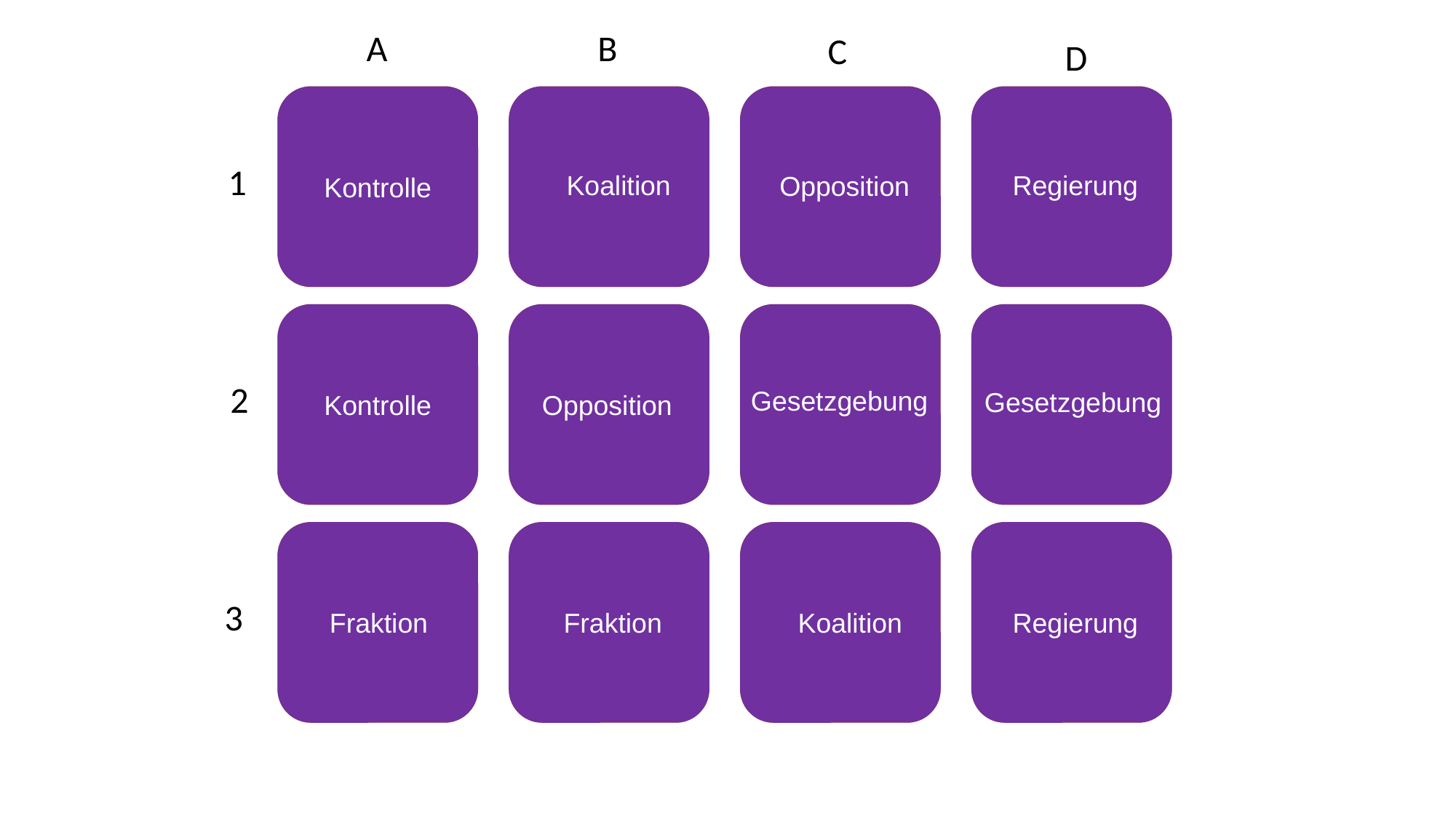

A
B
C
D

Kontrolle

Koalition

Opposition

Regierung
1

Kontrolle

Opposition

Gesetzgebung

Gesetzgebung
2

Fraktion

Fraktion

Koalition

Regierung
3